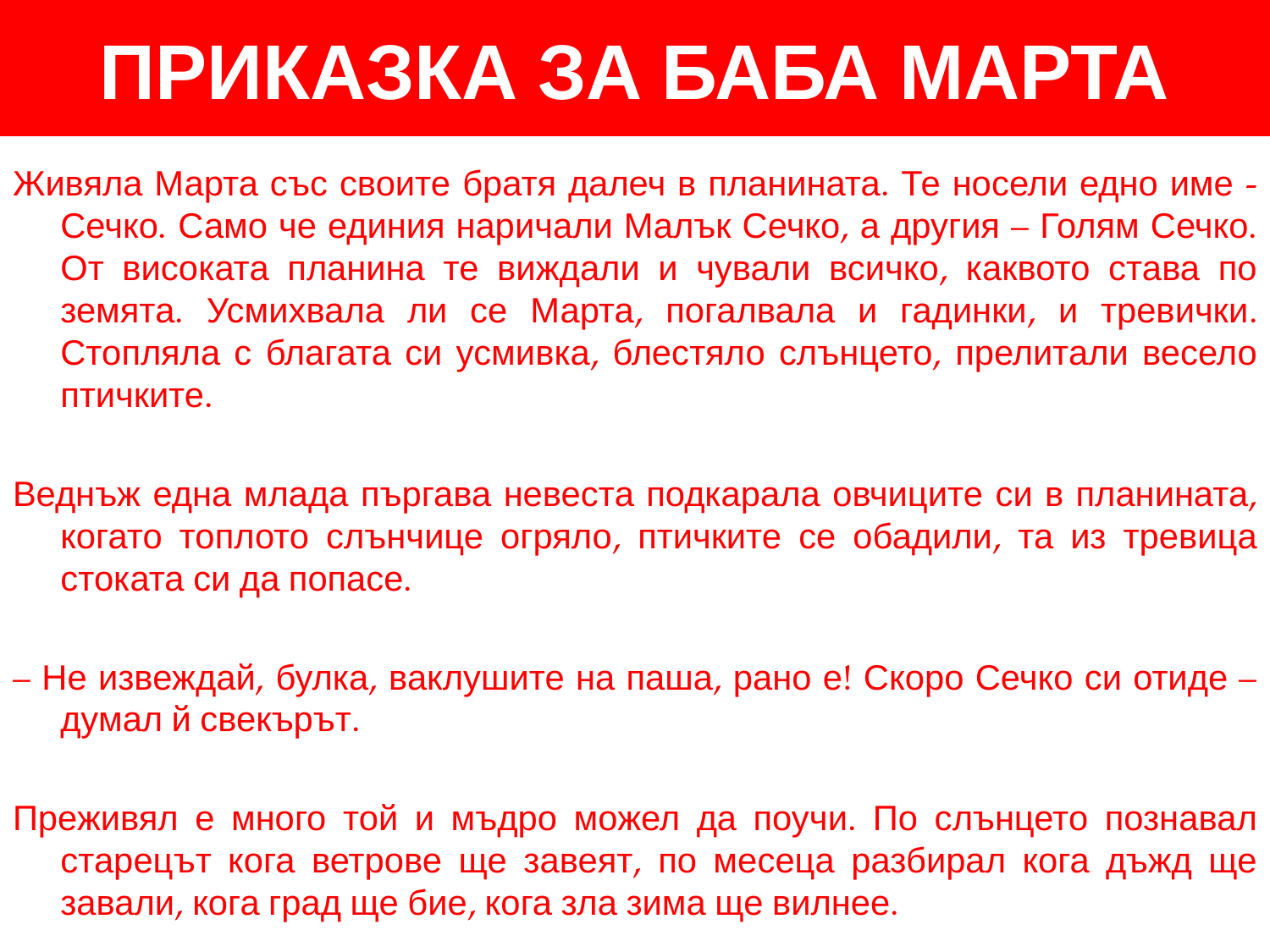

# ПРИКАЗКА ЗА БАБА МАРТА

Живяла Марта със своите братя далеч в планината. Те носели едно име - Сечко. Само че единия наричали Малък Сечко, а другия – Голям Сечко. От високата планина те виждали и чували всичко, каквото става по земята. Усмихвала ли се Марта, погалвала и гадинки, и тревички. Стопляла с благата си усмивка, блестяло слънцето, прелитали весело птичките.

Веднъж една млада пъргава невеста подкарала овчиците си в планината, когато топлото слънчице огряло, птичките се обадили, та из тревица стоката си да попасе.

– Не извеждай, булка, ваклушите на паша, рано е! Скоро Сечко си отиде – думал й свекърът.

Преживял е много той и мъдро можел да поучи. По слънцето познавал старецът кога ветрове ще завеят, по месеца разбирал кога дъжд ще завали, кога град ще бие, кога зла зима ще вилнее.